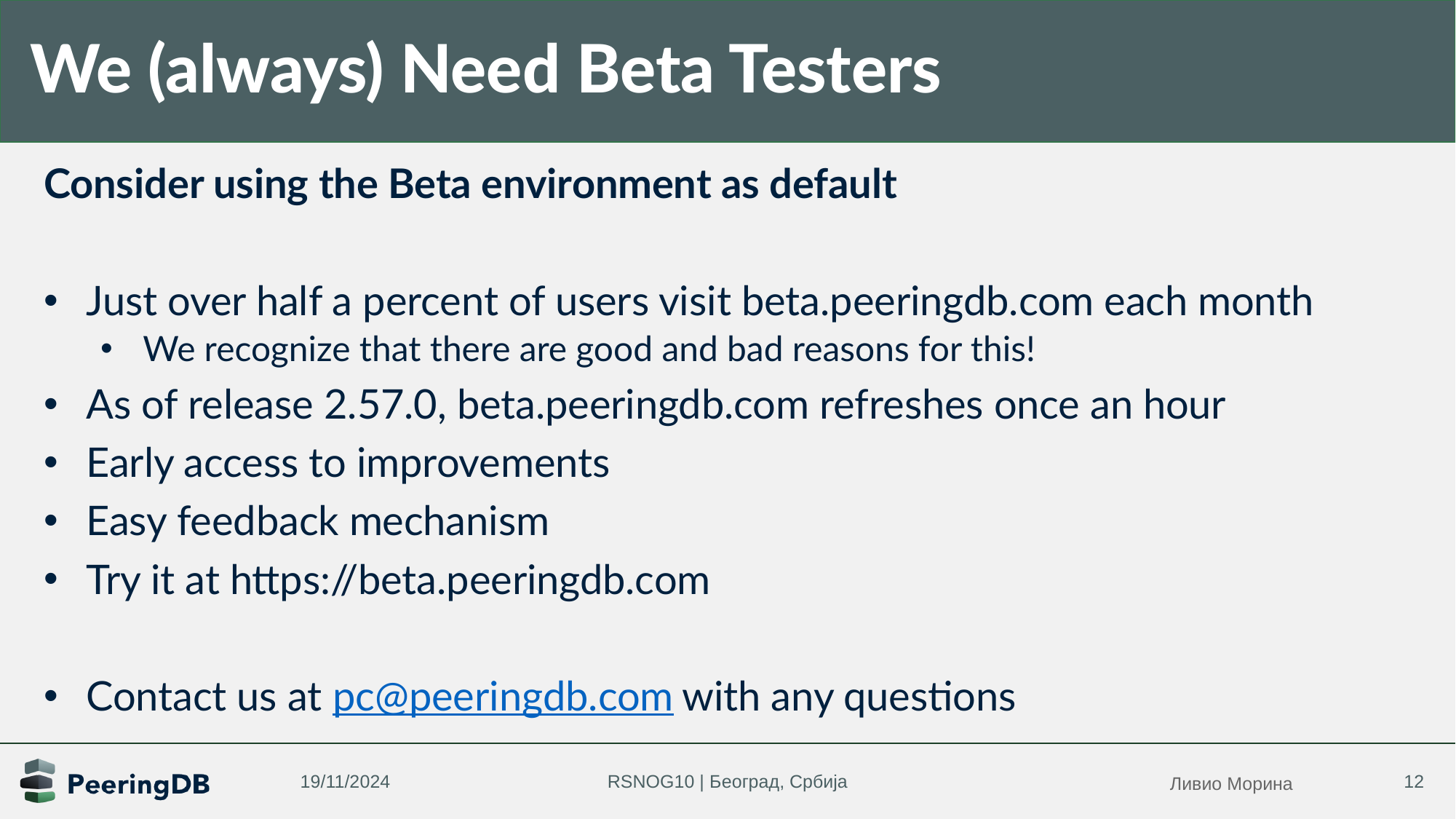

# We (always) Need Beta Testers
Consider using the Beta environment as default

Just over half a percent of users visit beta.peeringdb.com each month
We recognize that there are good and bad reasons for this!
As of release 2.57.0, beta.peeringdb.com refreshes once an hour
Early access to improvements
Easy feedback mechanism
Try it at https://beta.peeringdb.com

Contact us at pc@peeringdb.com with any questions
19/11/2024
RSNOG10 | Бeoгpaд, Србија
12
Ливио Морина